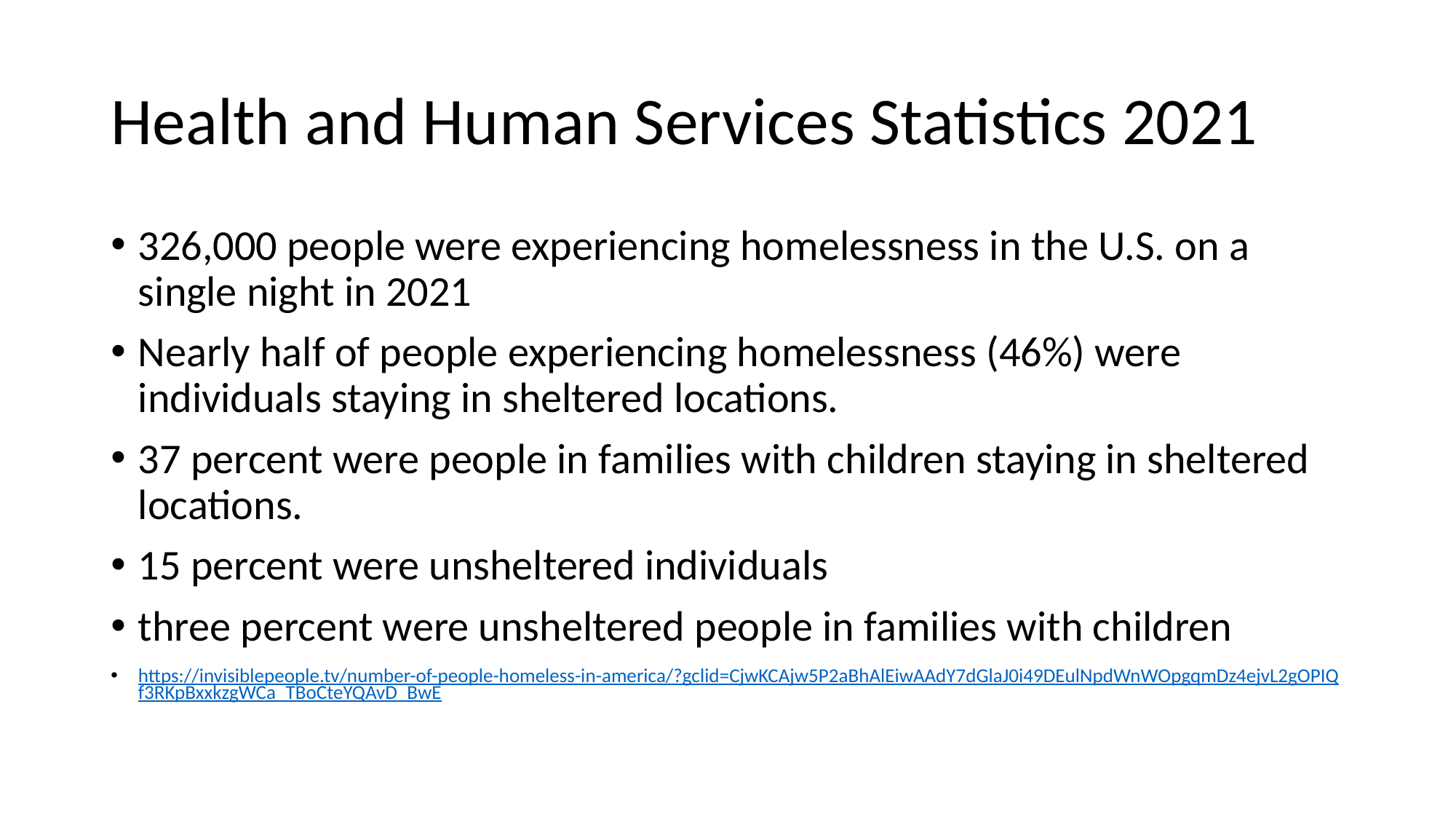

# Health and Human Services Statistics 2021
326,000 people were experiencing homelessness in the U.S. on a single night in 2021
Nearly half of people experiencing homelessness (46%) were individuals staying in sheltered locations.
37 percent were people in families with children staying in sheltered locations.
15 percent were unsheltered individuals
three percent were unsheltered people in families with children
https://invisiblepeople.tv/number-of-people-homeless-in-america/?gclid=CjwKCAjw5P2aBhAlEiwAAdY7dGlaJ0i49DEulNpdWnWOpgqmDz4ejvL2gOPIQf3RKpBxxkzgWCa_TBoCteYQAvD_BwE